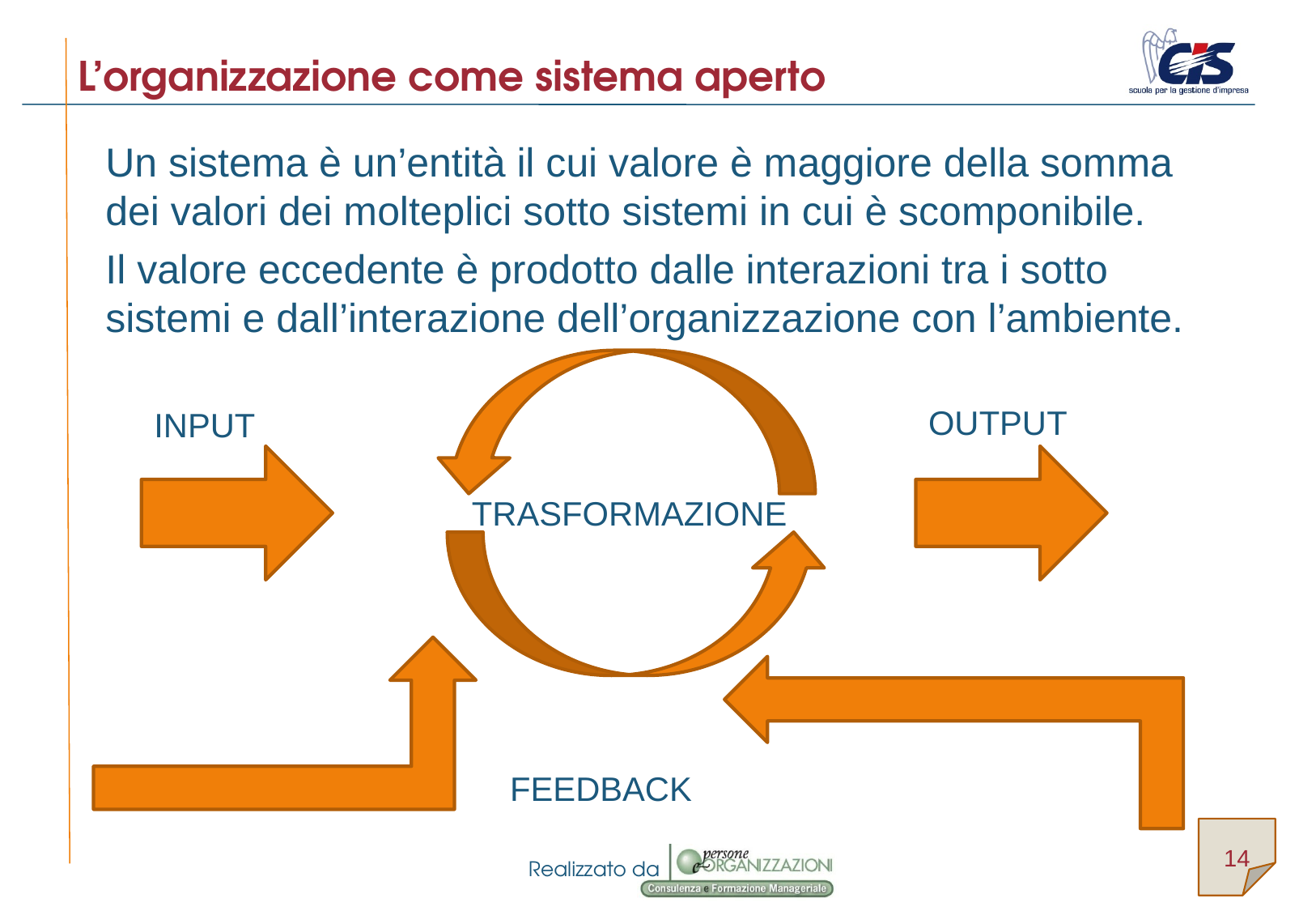

# L’organizzazione come sistema aperto
Un sistema è un’entità il cui valore è maggiore della somma dei valori dei molteplici sotto sistemi in cui è scomponibile.
Il valore eccedente è prodotto dalle interazioni tra i sotto sistemi e dall’interazione dell’organizzazione con l’ambiente.

OUTPUT
INPUT

TRASFORMAZIONE

FEEDBACK
14